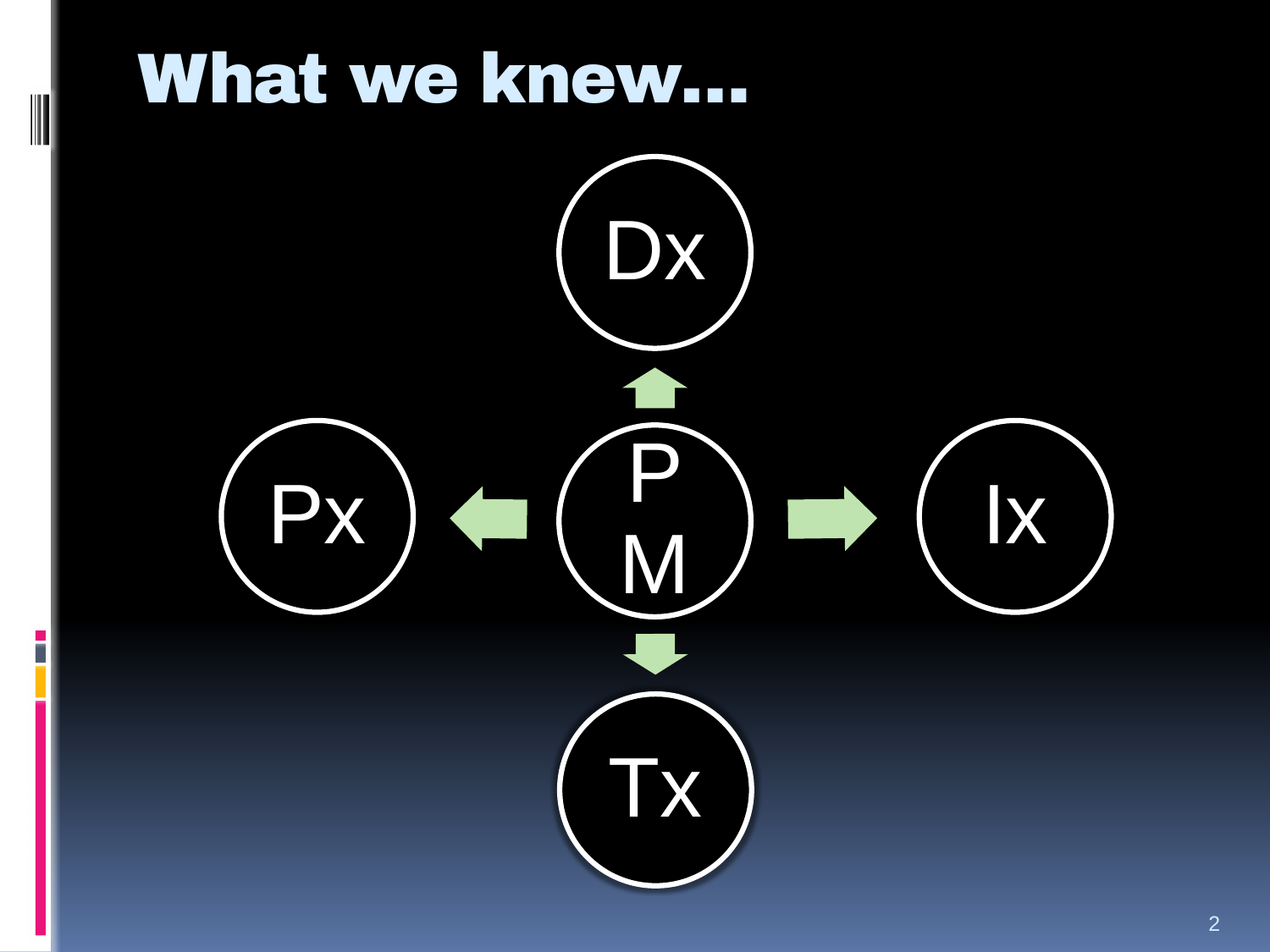

# What we knew…
PM

Dx

Ix

Tx

Px

2